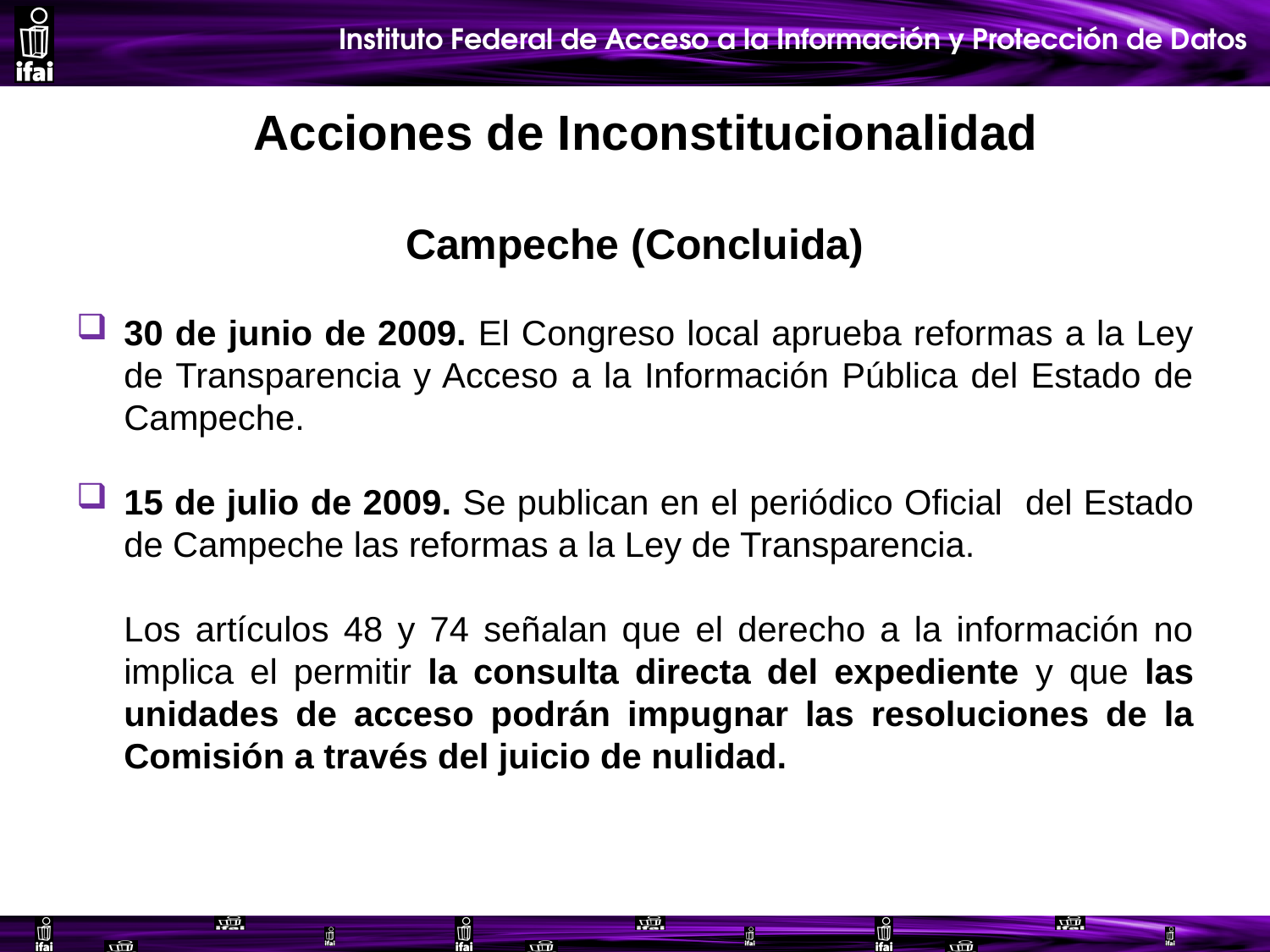

# Acciones de Inconstitucionalidad
Campeche (Concluida)

30 de junio de 2009. El Congreso local aprueba reformas a la Ley de Transparencia y Acceso a la Información Pública del Estado de Campeche.

15 de julio de 2009. Se publican en el periódico Oficial  del Estado de Campeche las reformas a la Ley de Transparencia.

	Los artículos 48 y 74 señalan que el derecho a la información no implica el permitir la consulta directa del expediente y que las unidades de acceso podrán impugnar las resoluciones de la Comisión a través del juicio de nulidad.